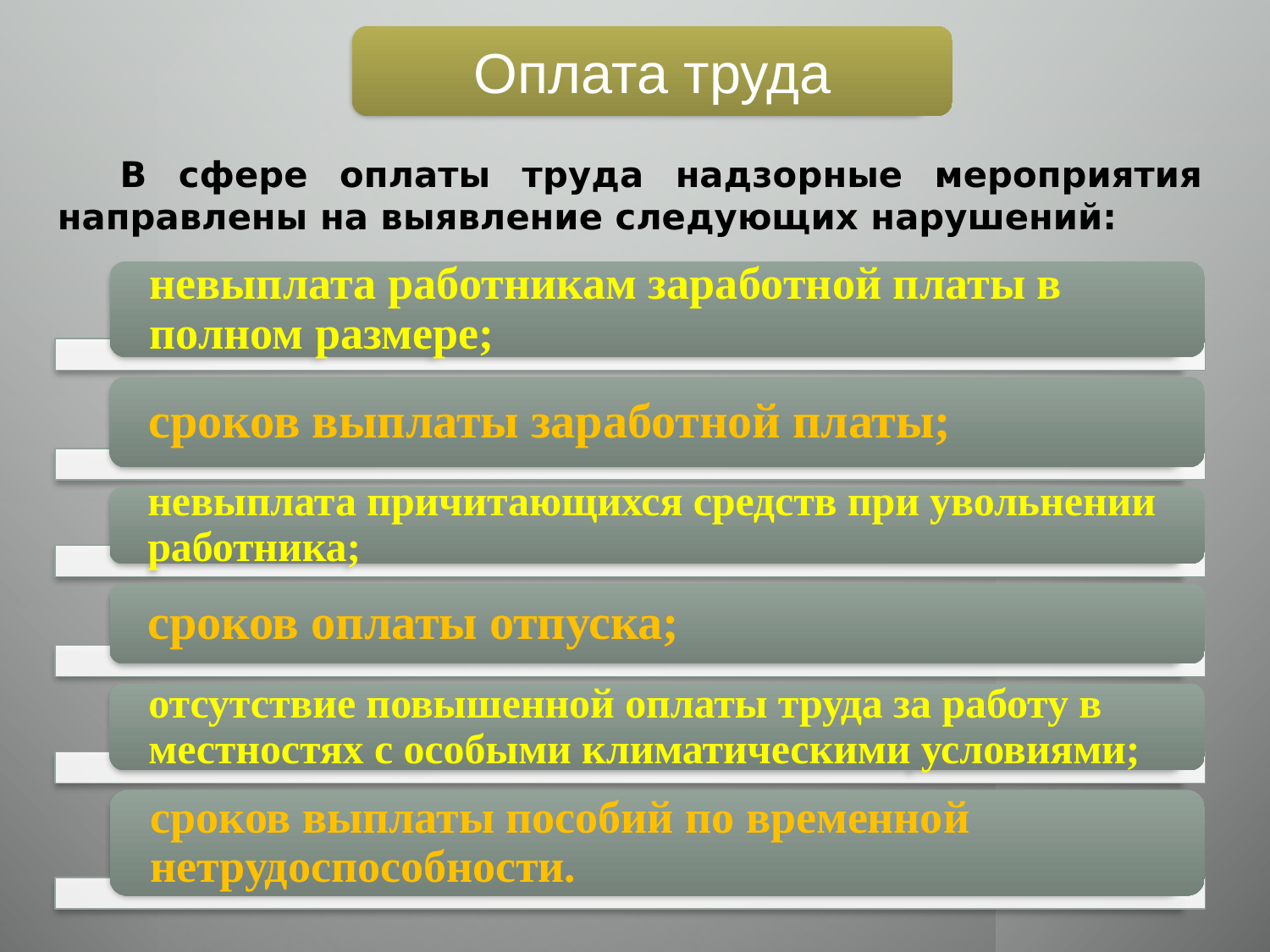

Оплата труда
В сфере оплаты труда надзорные мероприятия направлены на выявление следующих нарушений:
невыплата работникам заработной платы в полном размере;
сроков выплаты заработной платы;
невыплата причитающихся средств при увольнении работника;
сроков оплаты отпуска;
отсутствие повышенной оплаты труда за работу в местностях с особыми климатическими условиями;
сроков выплаты пособий по временной нетрудоспособности.